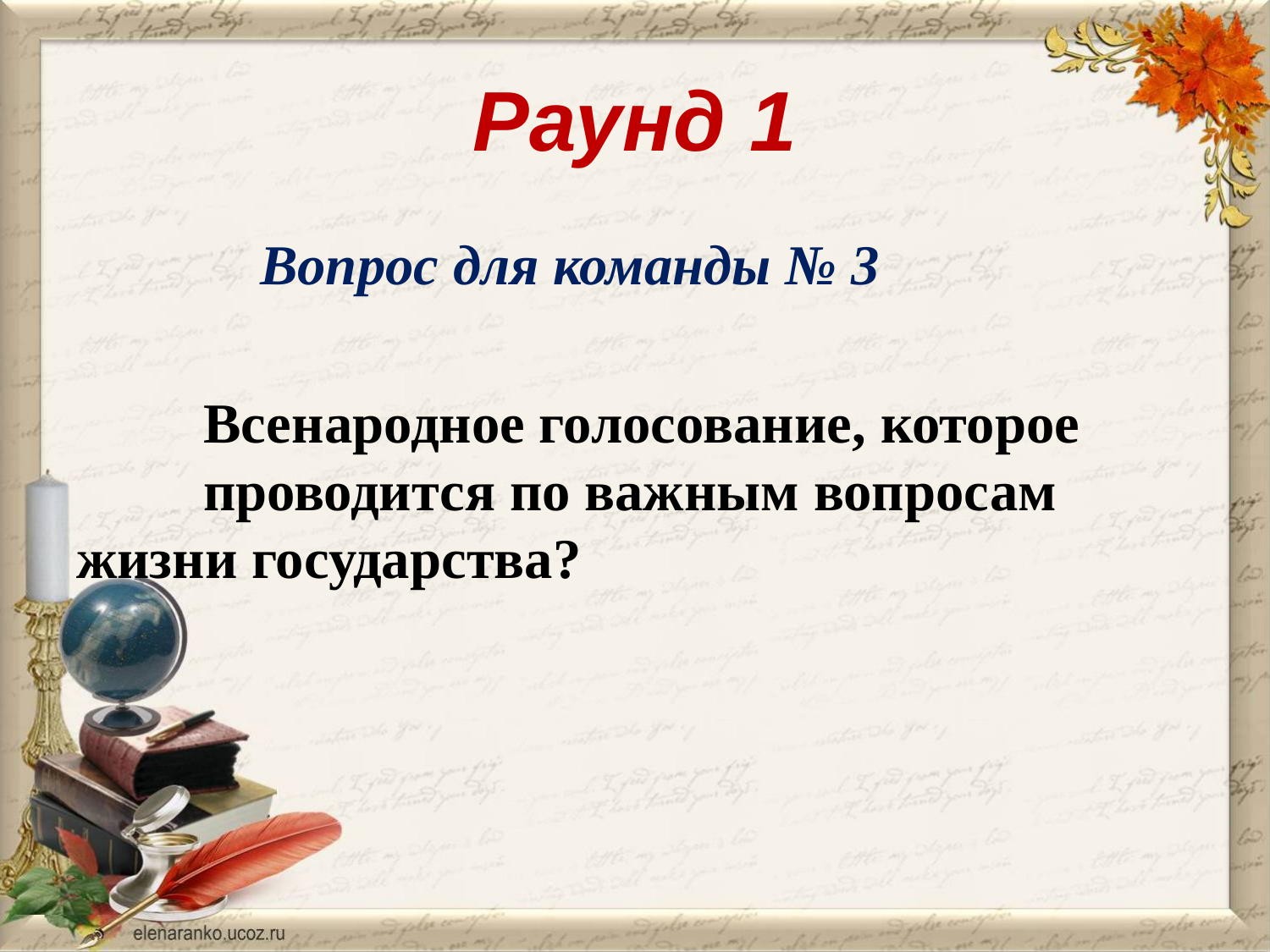

# Раунд 1
	    Вопрос для команды № 3

	Всенародное голосование, которое 	проводится по важным вопросам 	жизни государства?